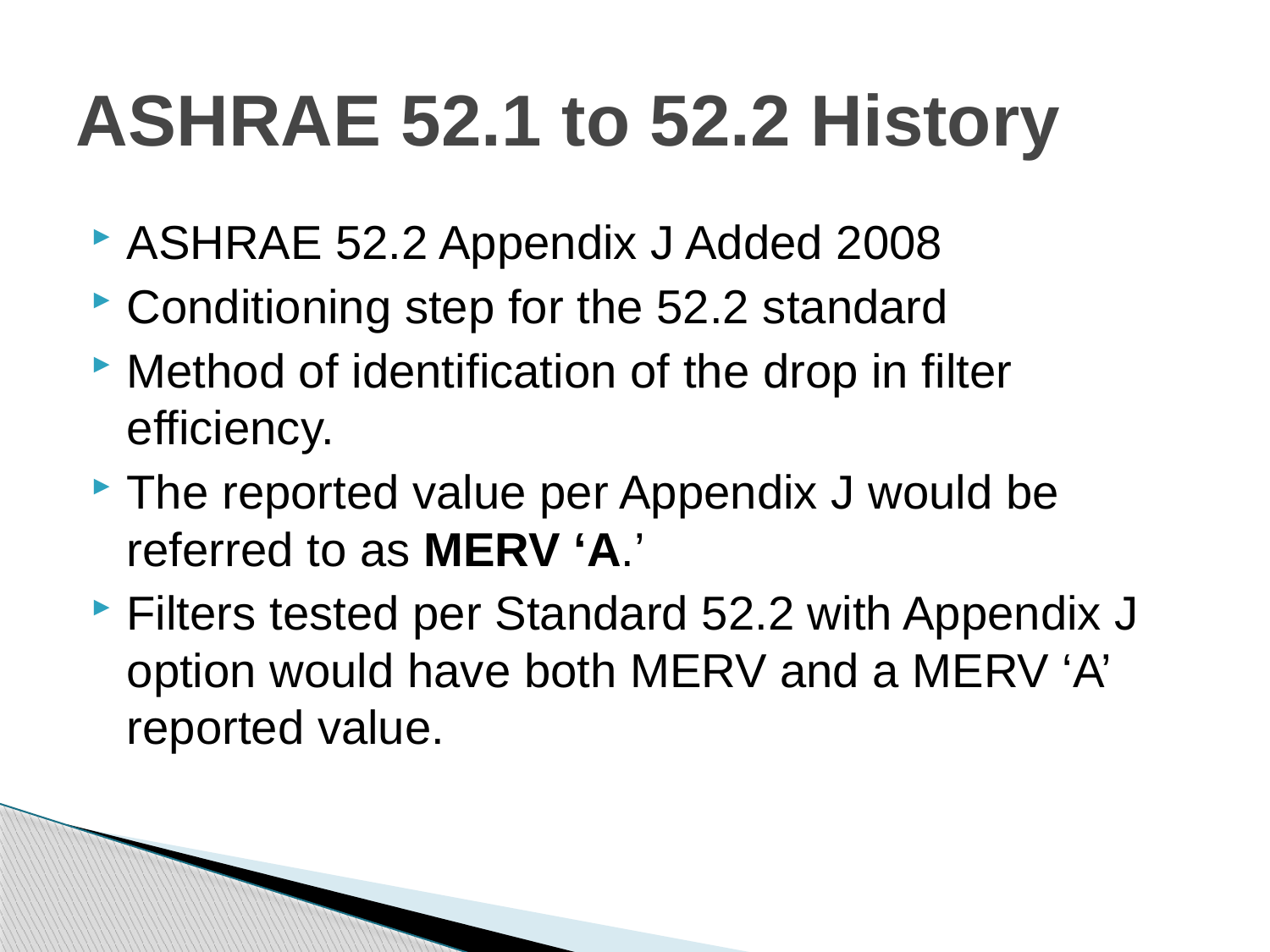

# ASHRAE 52.1 to 52.2 History
ASHRAE 52.2 Appendix J Added 2008
Conditioning step for the 52.2 standard
Method of identification of the drop in filter efficiency.
The reported value per Appendix J would be referred to as MERV ‘A.’
Filters tested per Standard 52.2 with Appendix J option would have both MERV and a MERV ‘A’ reported value.